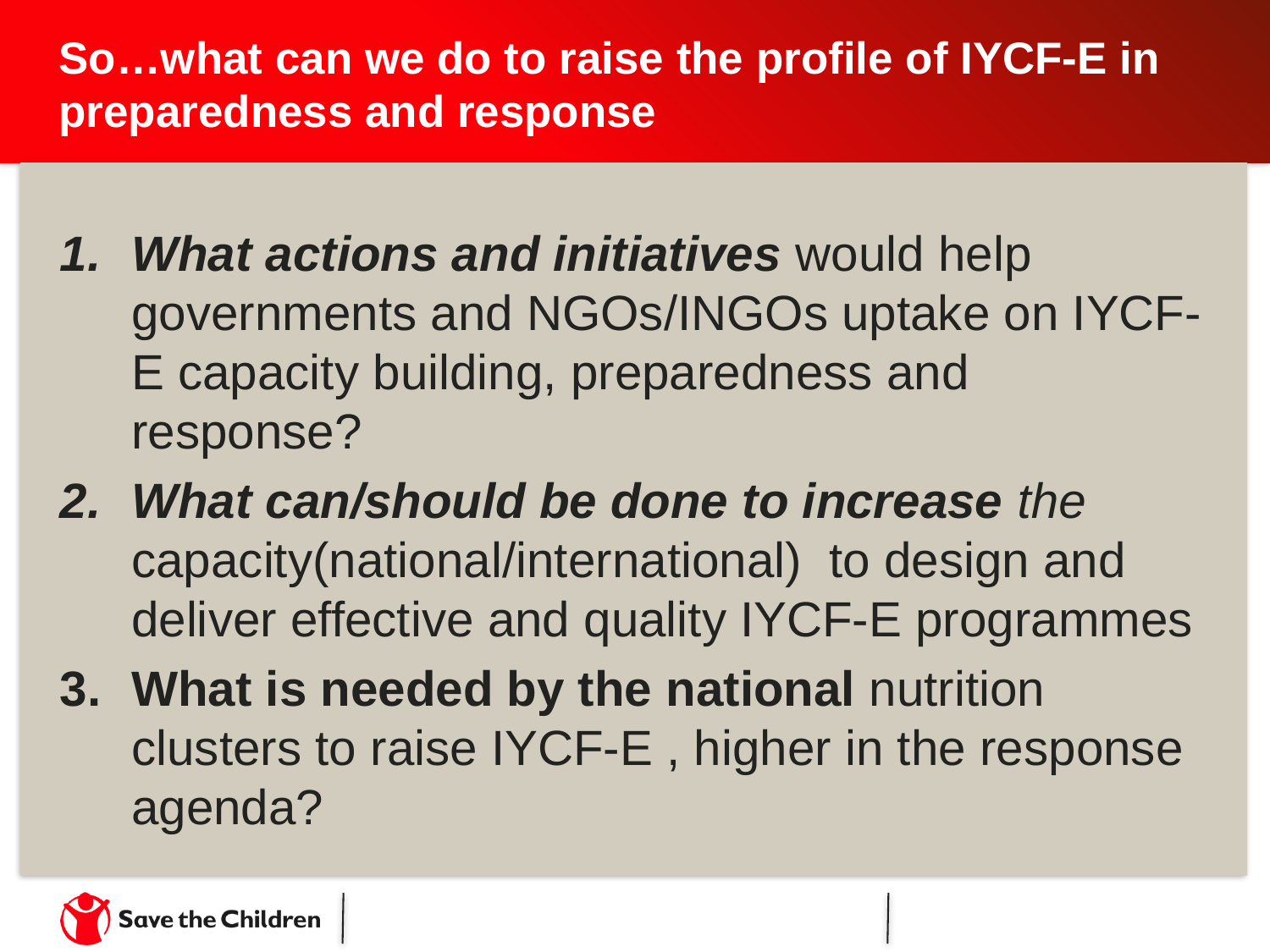

# So…what can we do to raise the profile of IYCF-E in preparedness and response
What actions and initiatives would help governments and NGOs/INGOs uptake on IYCF-E capacity building, preparedness and response?
What can/should be done to increase the capacity(national/international)  to design and deliver effective and quality IYCF-E programmes
What is needed by the national nutrition clusters to raise IYCF-E , higher in the response agenda?